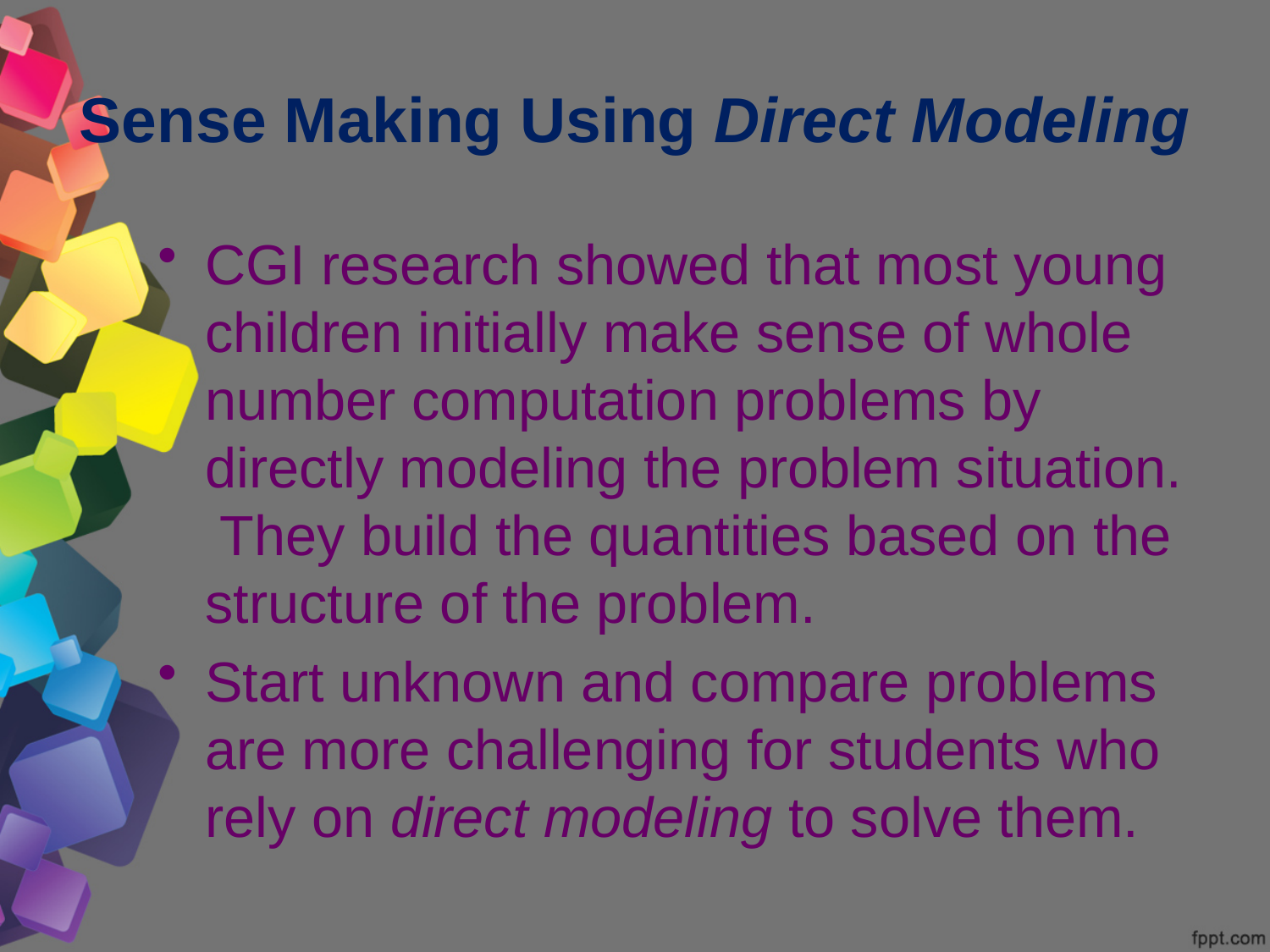

# Sense Making Using Direct Modeling
CGI research showed that most young children initially make sense of whole number computation problems by directly modeling the problem situation.  They build the quantities based on the structure of the problem.
Start unknown and compare problems are more challenging for students who rely on direct modeling to solve them.